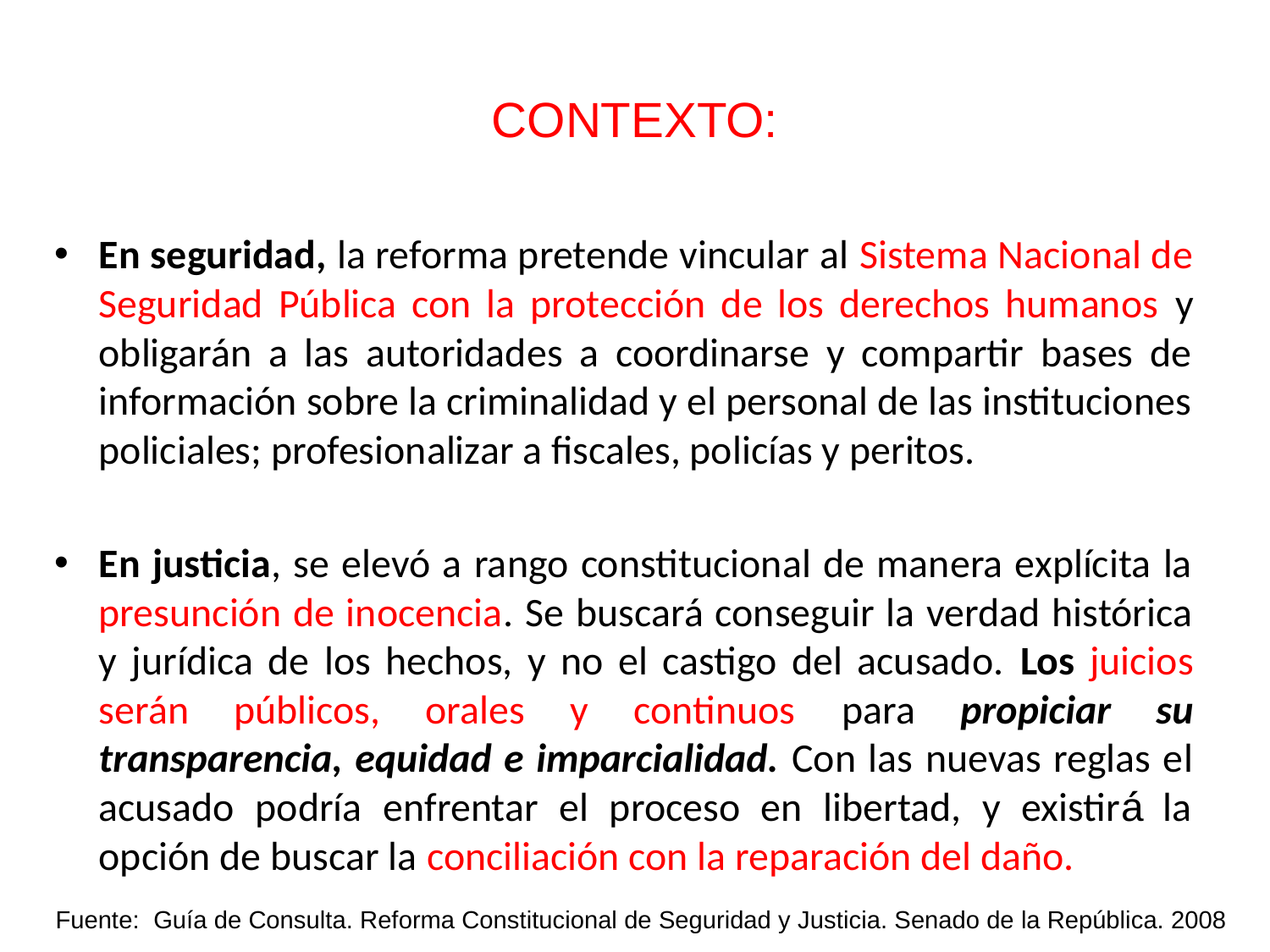

# CONTEXTO:
En seguridad, la reforma pretende vincular al Sistema Nacional de Seguridad Pública con la protección de los derechos humanos y obligarán a las autoridades a coordinarse y compartir bases de información sobre la criminalidad y el personal de las instituciones policiales; profesionalizar a fiscales, policías y peritos.

En justicia, se elevó a rango constitucional de manera explícita la presunción de inocencia. Se buscará conseguir la verdad histórica y jurídica de los hechos, y no el castigo del acusado. Los juicios serán públicos, orales y continuos para propiciar su transparencia, equidad e imparcialidad. Con las nuevas reglas el acusado podría enfrentar el proceso en libertad, y existirá́ la opción de buscar la conciliación con la reparación del daño.

Fuente:  Guía de Consulta. Reforma Constitucional de Seguridad y Justicia. Senado de la República. 2008